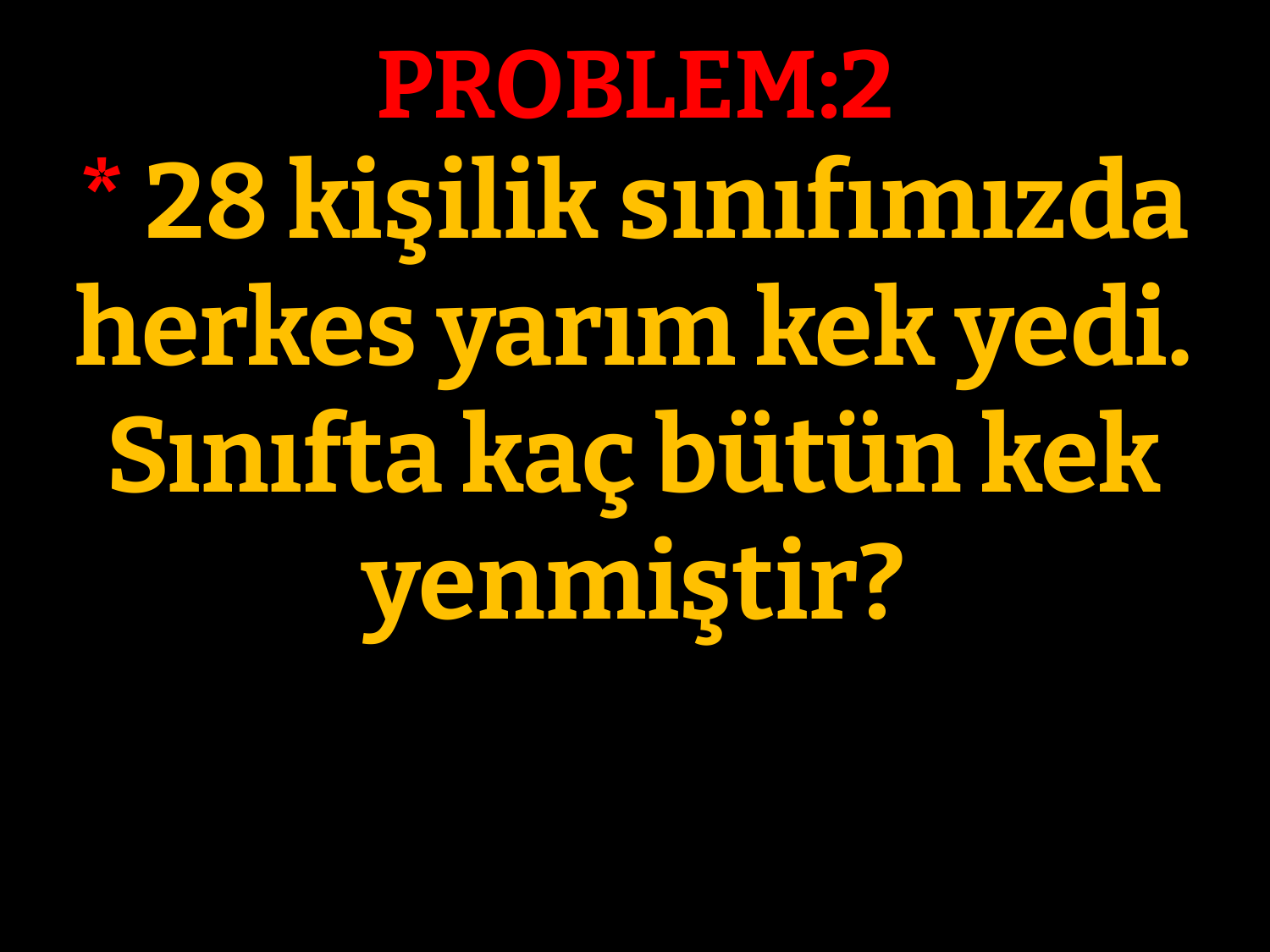

PROBLEM:2
* 28 kişilik sınıfımızda herkes yarım kek yedi. Sınıfta kaç bütün kek yenmiştir?